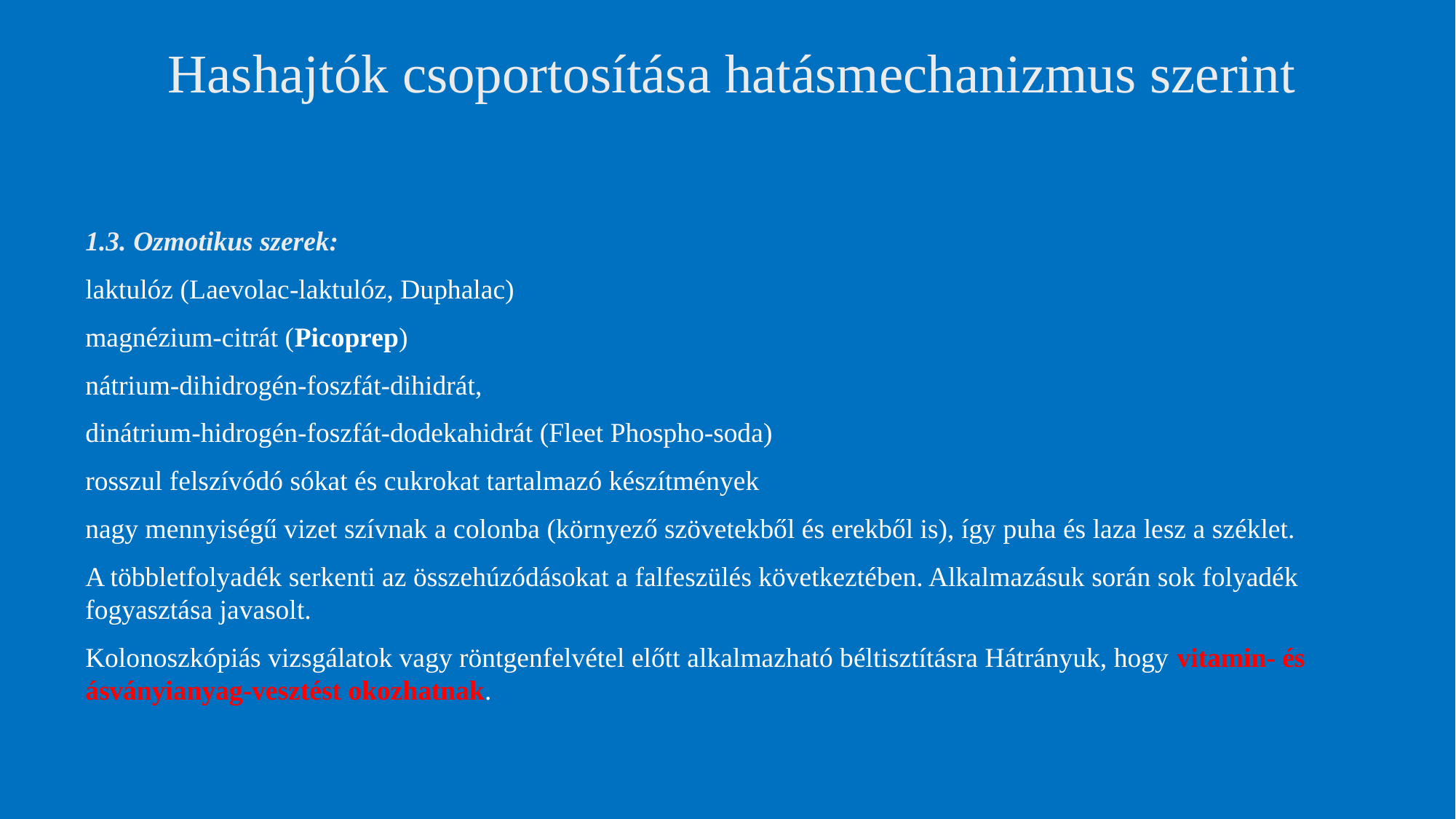

# Hashajtók csoportosítása hatásmechanizmus szerint
1.3. Ozmotikus szerek:
laktulóz (Laevolac-laktulóz, Duphalac)
magnézium-citrát (Picoprep)
nátrium-dihidrogén-foszfát-dihidrát,
dinátrium-hidrogén-foszfát-dodekahidrát (Fleet Phospho-soda)
rosszul felszívódó sókat és cukrokat tartalmazó készítmények
nagy mennyiségű vizet szívnak a colonba (környező szövetekből és erekből is), így puha és laza lesz a széklet.
A többletfolyadék serkenti az összehúzódásokat a falfeszülés következtében. Alkalmazásuk során sok folyadék fogyasztása javasolt.
Kolonoszkópiás vizsgálatok vagy röntgenfelvétel előtt alkalmazható béltisztításra Hátrányuk, hogy vitamin- és ásványianyag-vesztést okozhatnak.